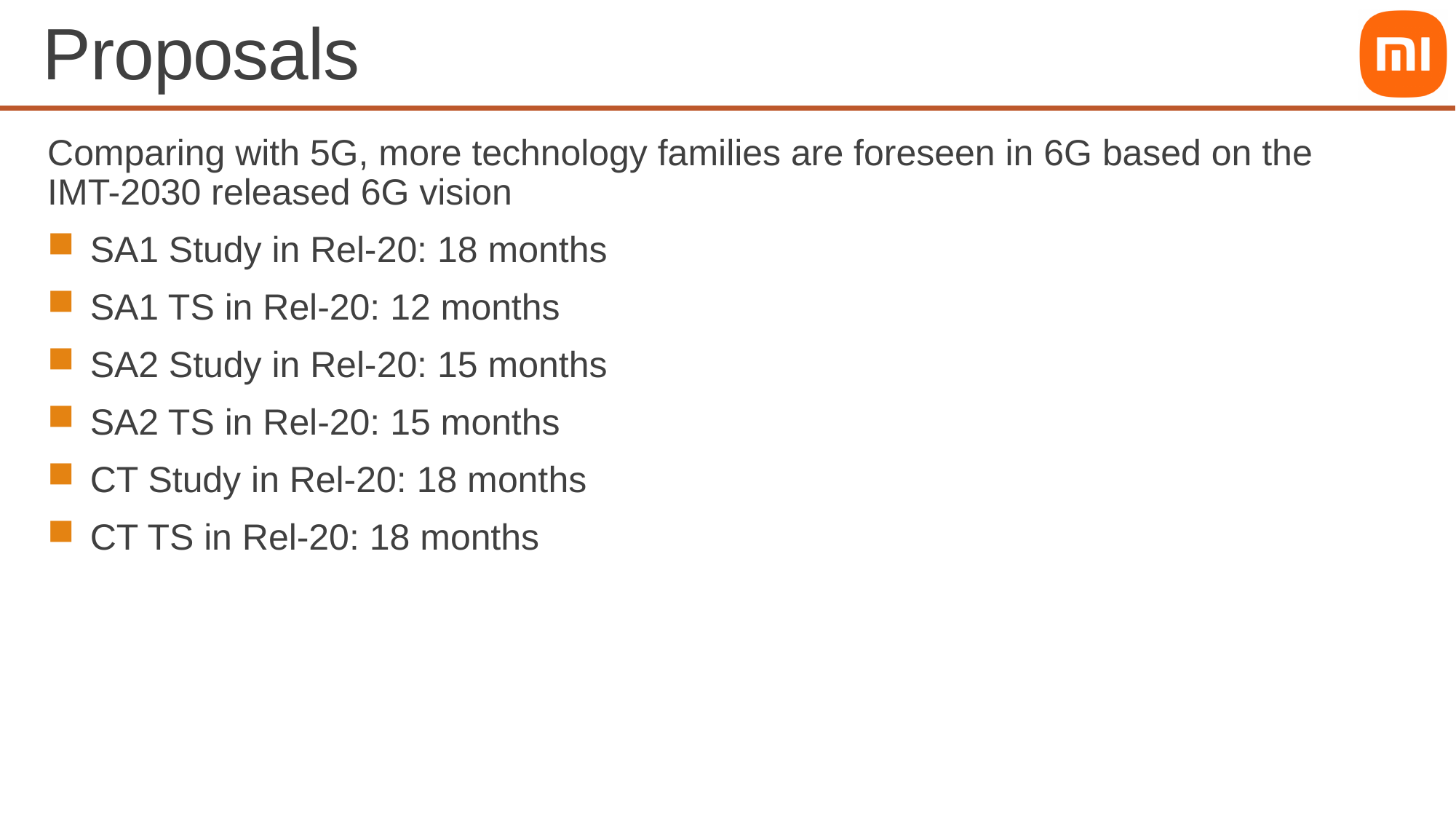

# Proposals
Comparing with 5G, more technology families are foreseen in 6G based on the IMT-2030 released 6G vision
SA1 Study in Rel-20: 18 months
SA1 TS in Rel-20: 12 months
SA2 Study in Rel-20: 15 months
SA2 TS in Rel-20: 15 months
CT Study in Rel-20: 18 months
CT TS in Rel-20: 18 months